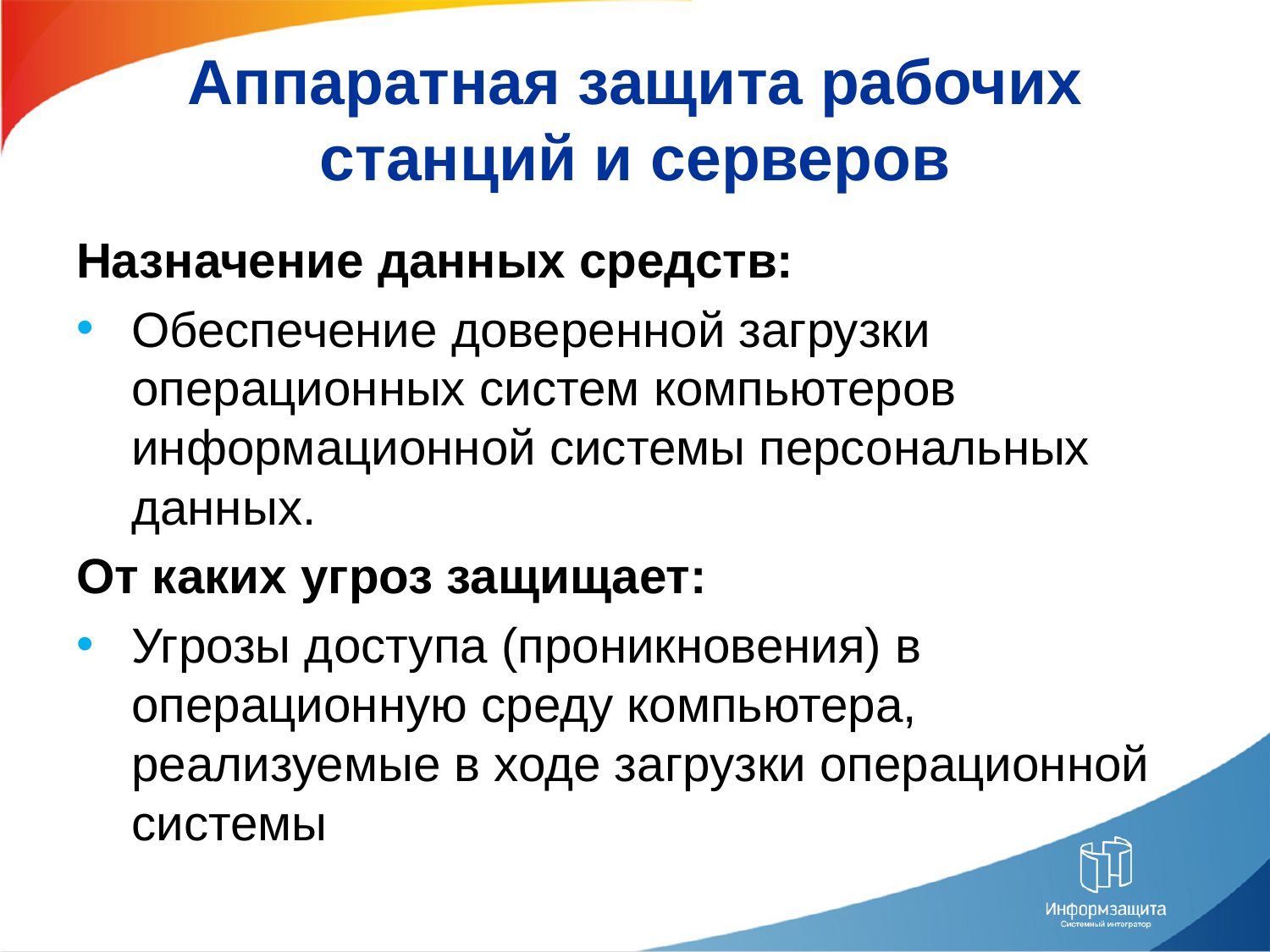

# Аппаратная защита рабочих станций и серверов
Назначение данных средств:
Обеспечение доверенной загрузки операционных систем компьютеров информационной системы персональных данных.
От каких угроз защищает:
Угрозы доступа (проникновения) в операционную среду компьютера, реализуемые в ходе загрузки операционной системы